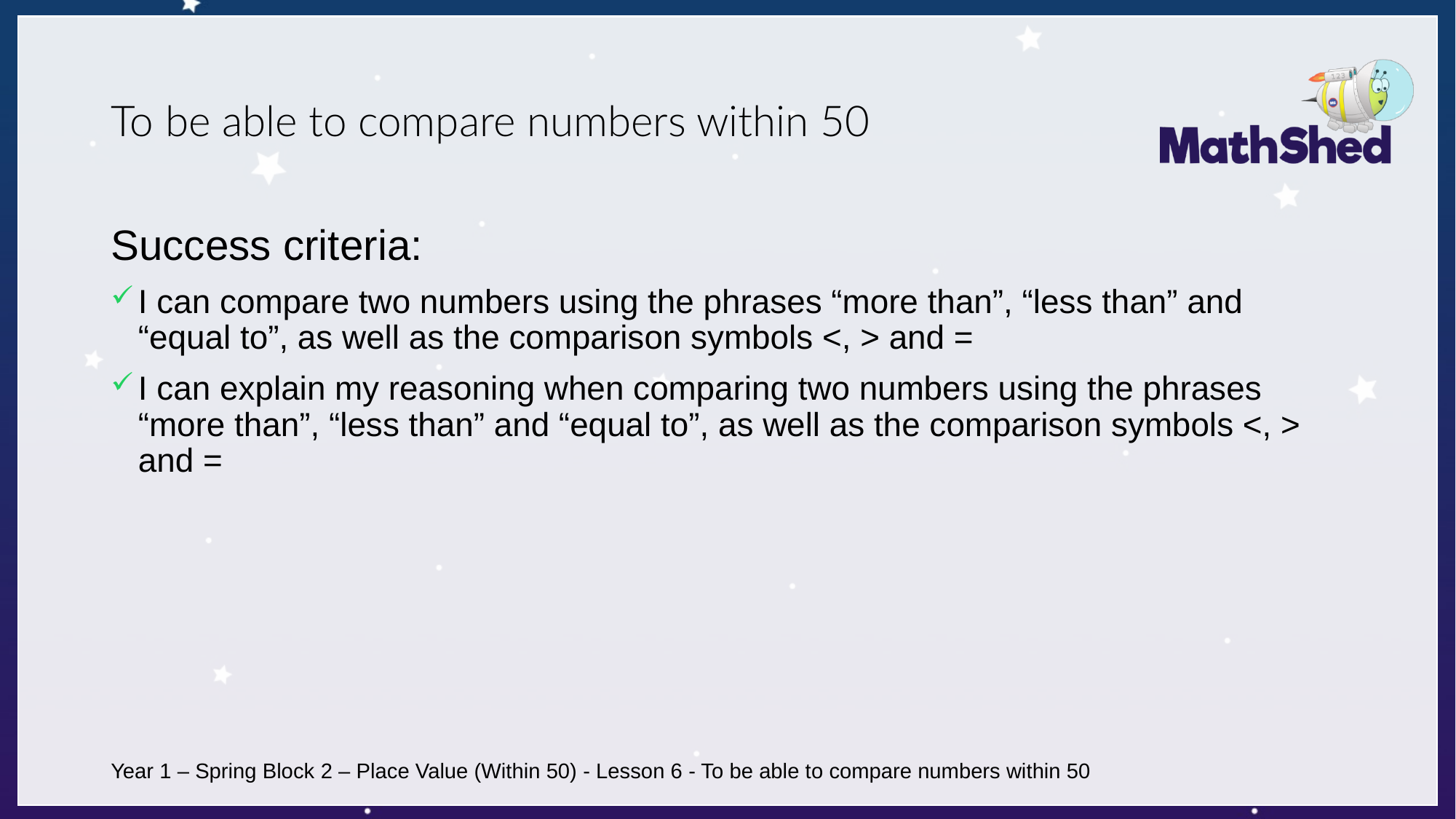

# To be able to compare numbers within 50
Success criteria:
I can compare two numbers using the phrases “more than”, “less than” and “equal to”, as well as the comparison symbols <, > and =
I can explain my reasoning when comparing two numbers using the phrases “more than”, “less than” and “equal to”, as well as the comparison symbols <, > and =

Year 1 – Spring Block 2 – Place Value (Within 50) - Lesson 6 - To be able to compare numbers within 50